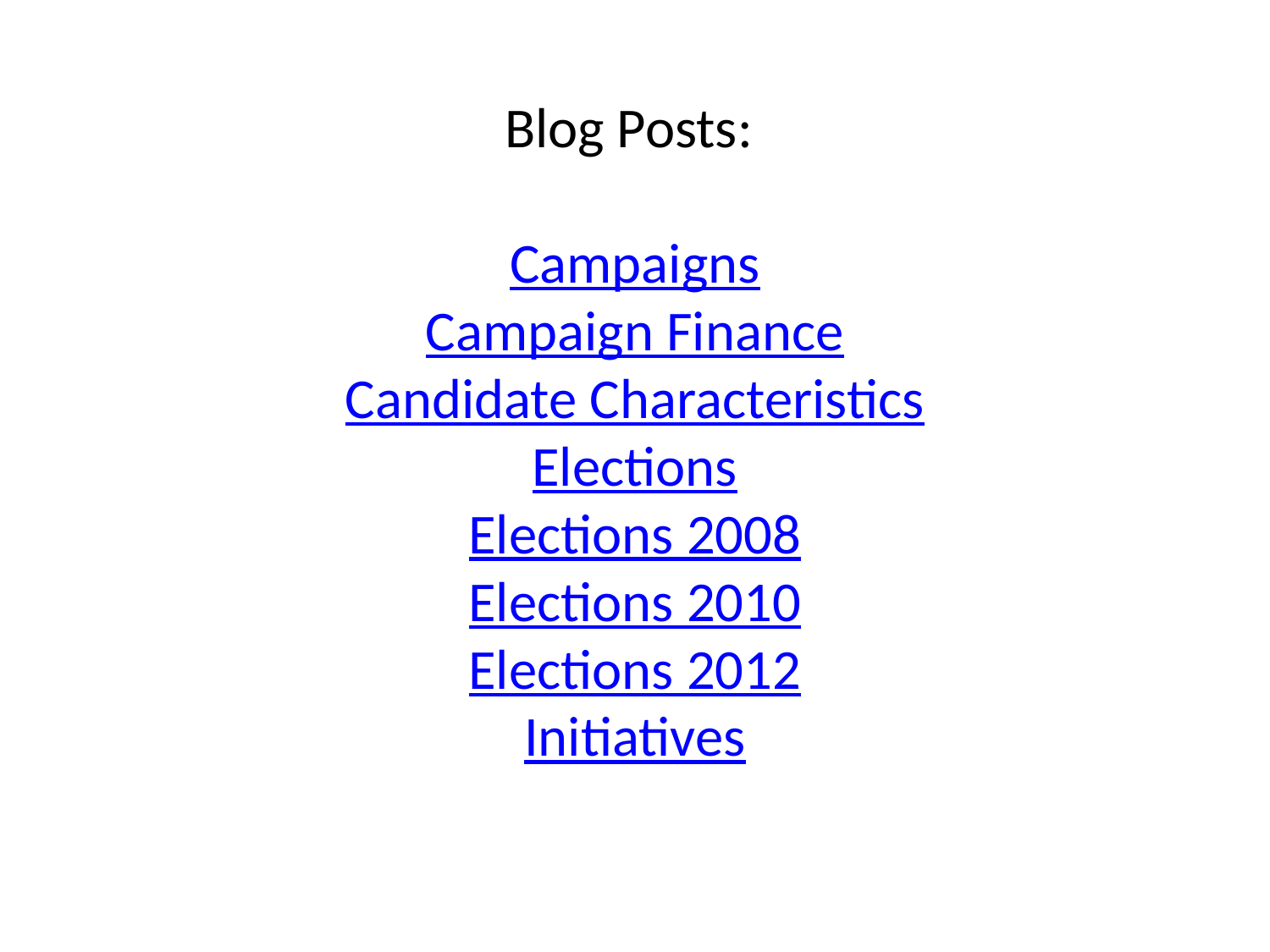

# Blog Posts: Campaigns Campaign Finance Candidate Characteristics Elections Elections 2008 Elections 2010 Elections 2012 Initiatives